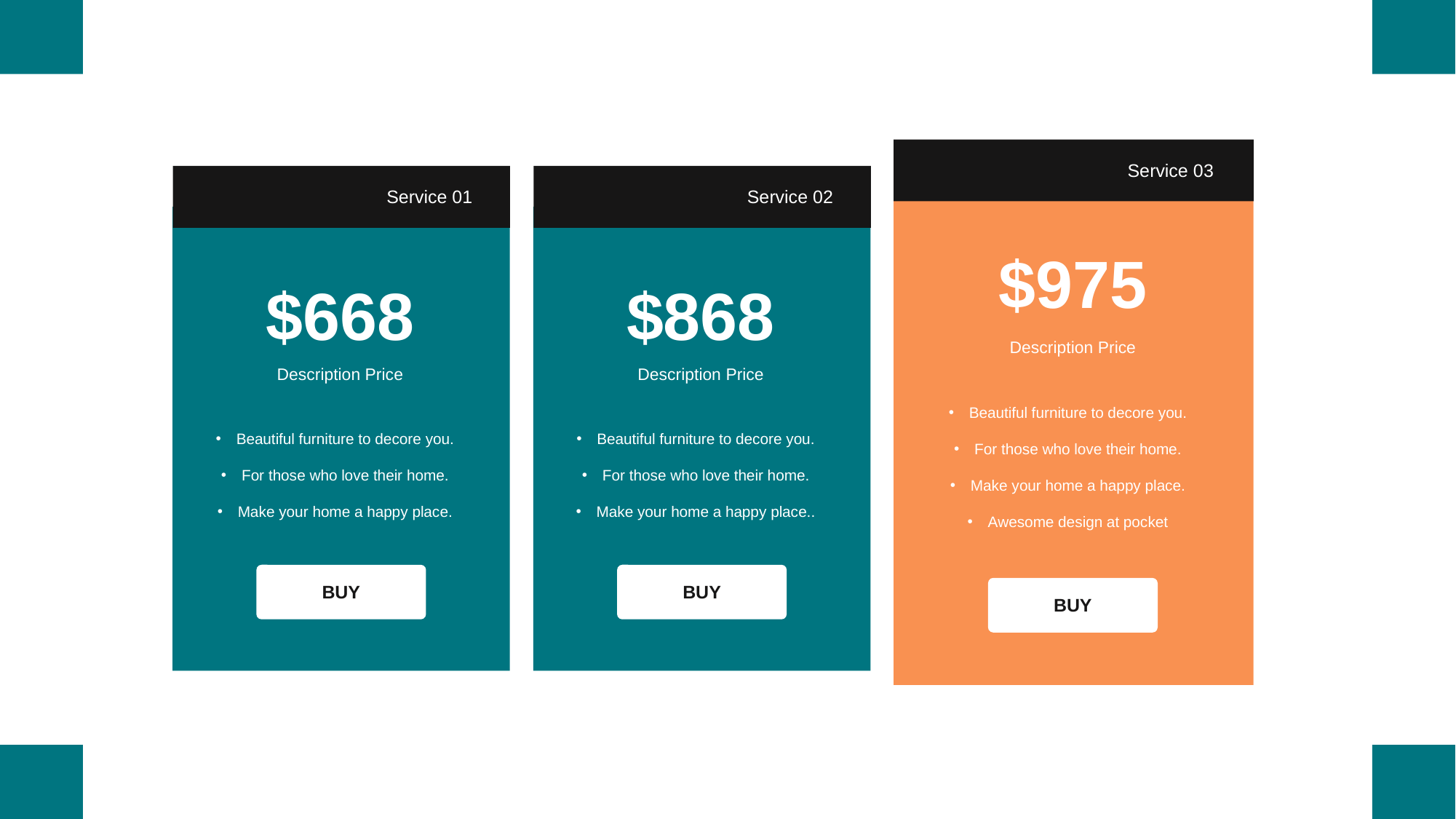

Service 03

Service 01
Service 02

$975
$668
$868
Description Price
Description Price
Description Price
Beautiful furniture to decore you.
For those who love their home.
Make your home a happy place.
Awesome design at pocket
Beautiful furniture to decore you.
For those who love their home.
Make your home a happy place.
Beautiful furniture to decore you.
For those who love their home.
Make your home a happy place..

BUY
BUY

BUY